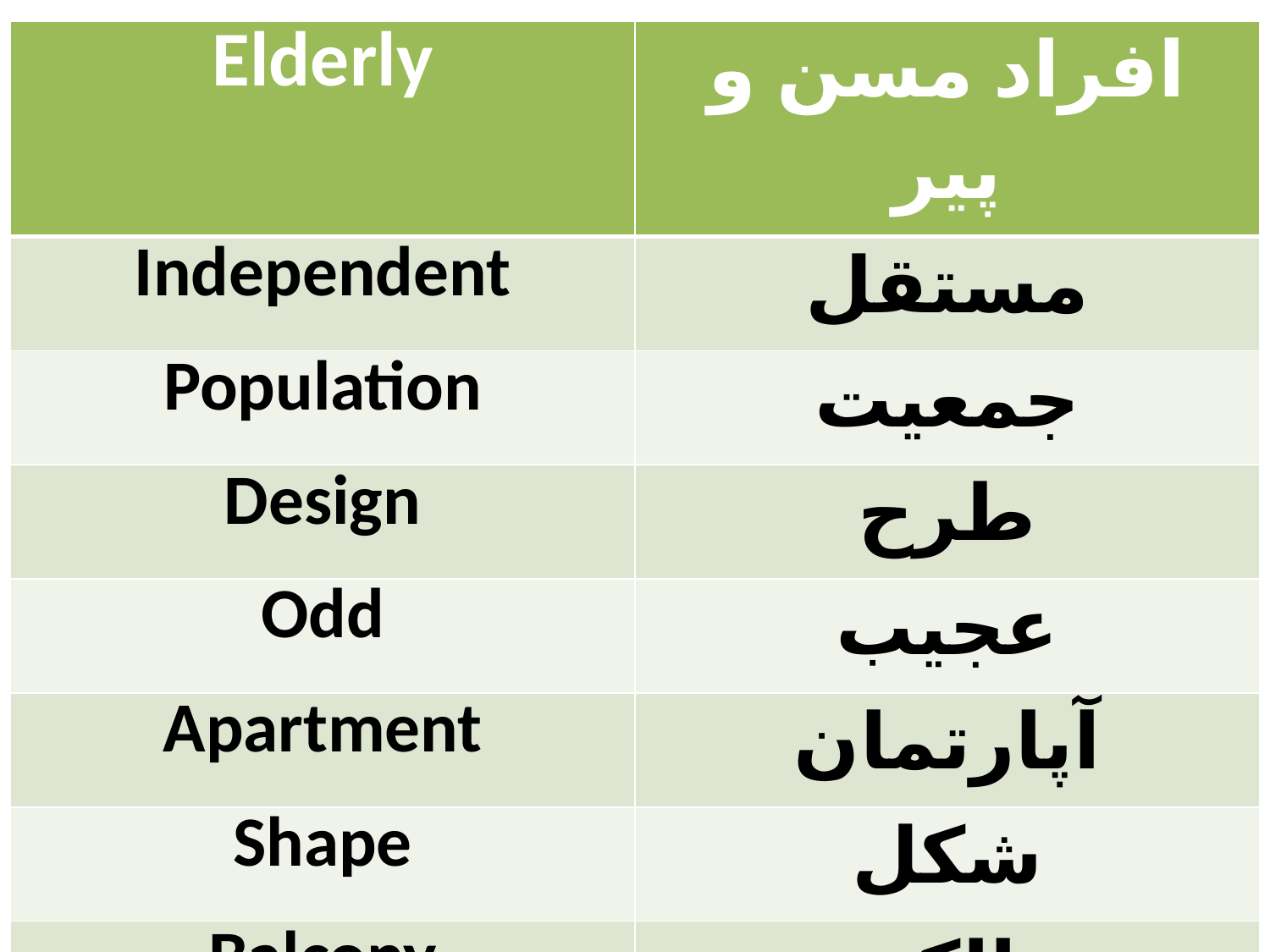

| Elderly | افراد مسن و پیر |
| --- | --- |
| Independent | مستقل |
| Population | جمعیت |
| Design | طرح |
| Odd | عجیب |
| Apartment | آپارتمان |
| Shape | شکل |
| Balcony | بالکن |